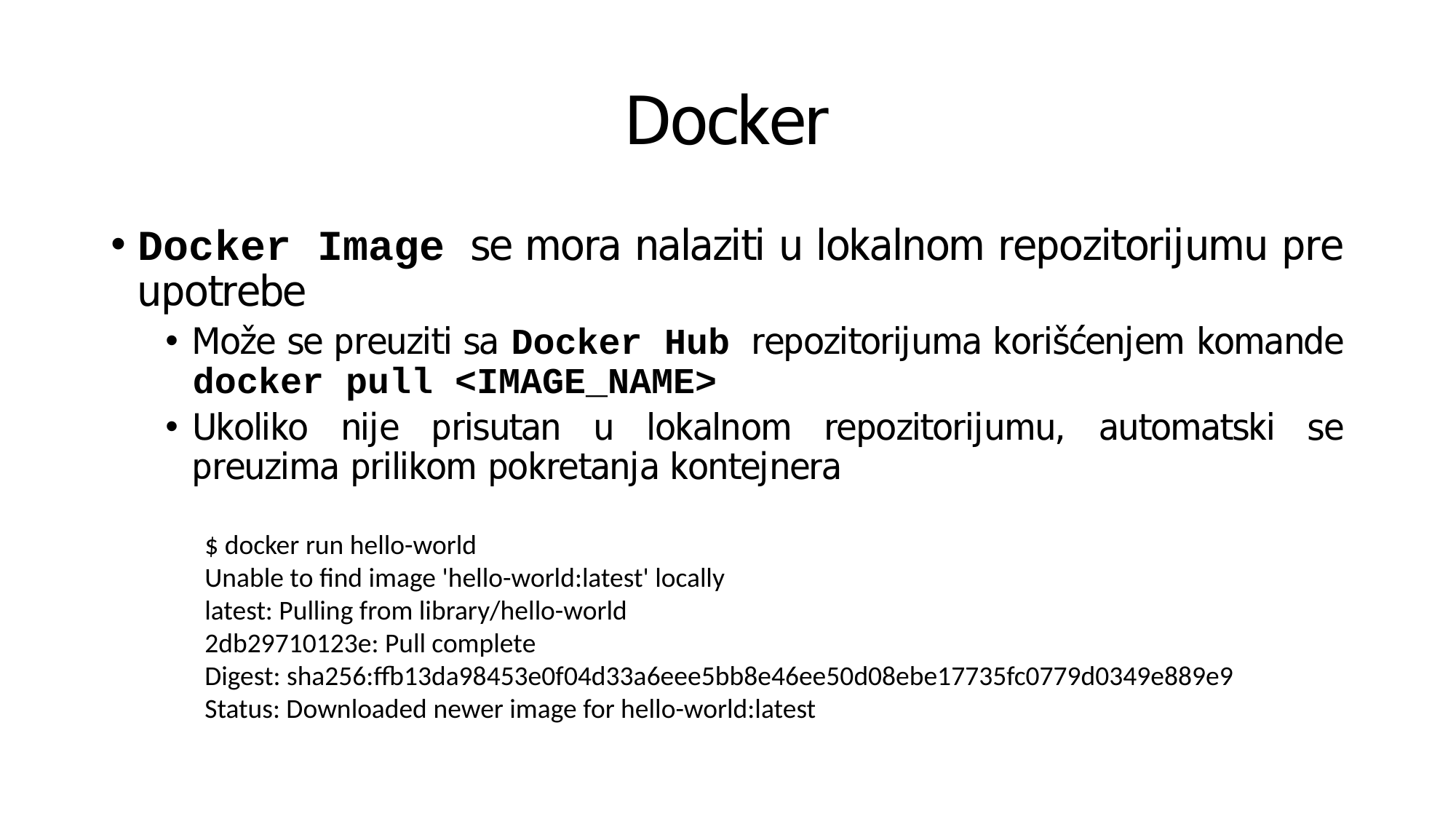

# Docker
Docker Image se mora nalaziti u lokalnom repozitorijumu pre upotrebe
Može se preuziti sa Docker Hub repozitorijuma korišćenjem komande docker pull <IMAGE_NAME>
Ukoliko nije prisutan u lokalnom repozitorijumu, automatski se preuzima prilikom pokretanja kontejnera
$ docker run hello-world
Unable to find image 'hello-world:latest' locally
latest: Pulling from library/hello-world
2db29710123e: Pull complete
Digest: sha256:ffb13da98453e0f04d33a6eee5bb8e46ee50d08ebe17735fc0779d0349e889e9
Status: Downloaded newer image for hello-world:latest